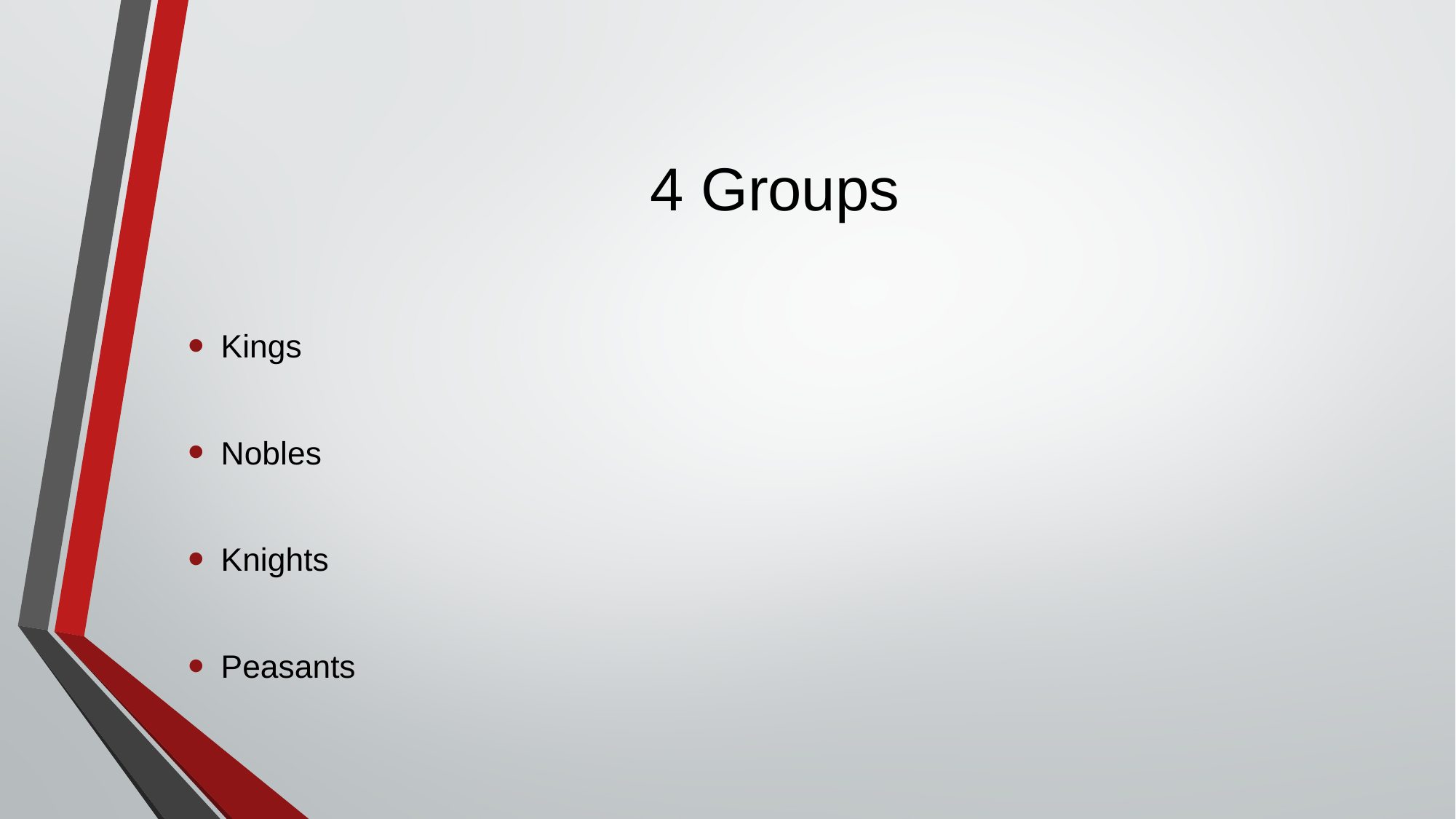

# 4 Groups
Kings

Nobles

Knights

Peasants